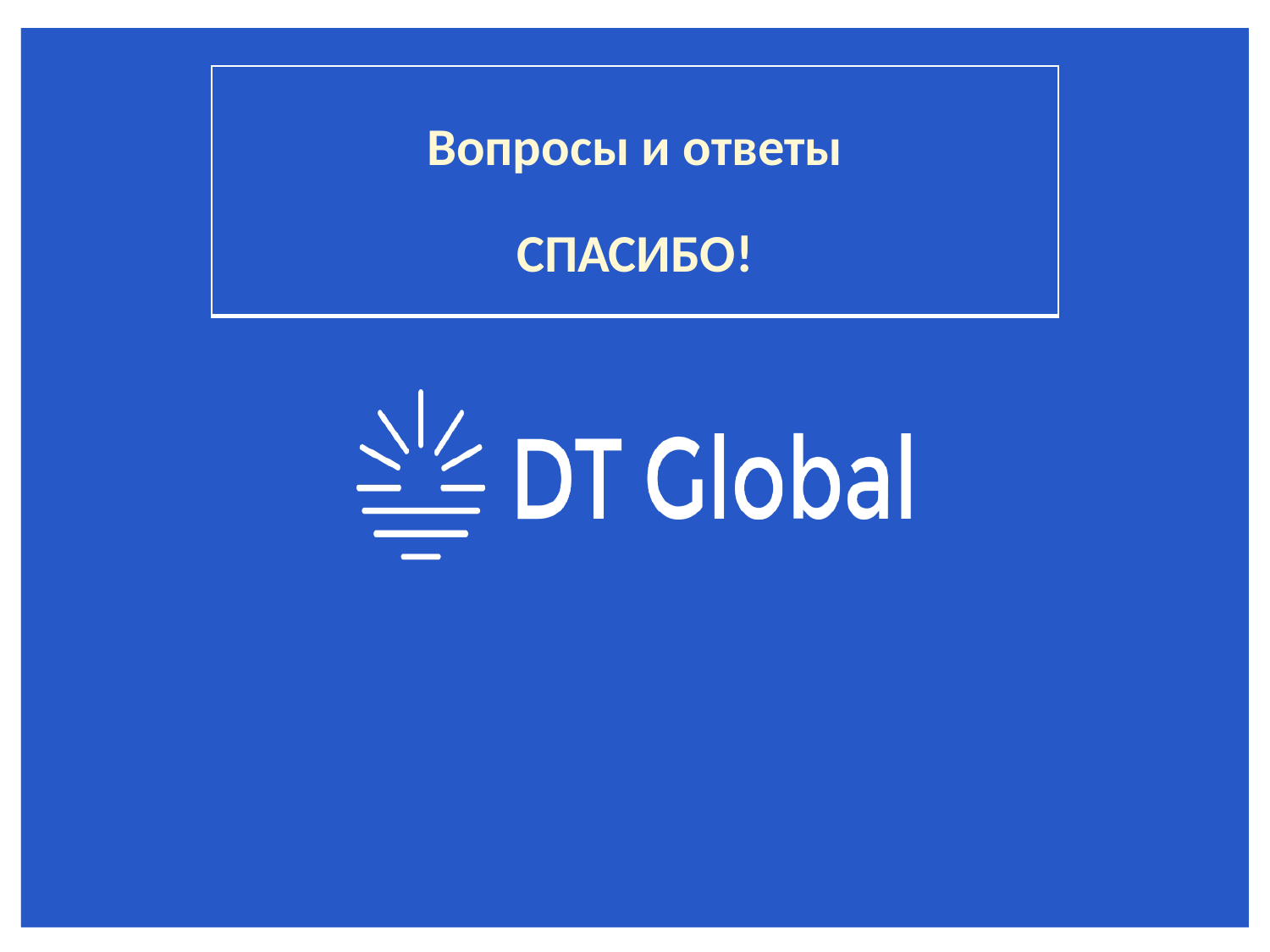

| Вопросы и ответы СПАСИБО! |
| --- |